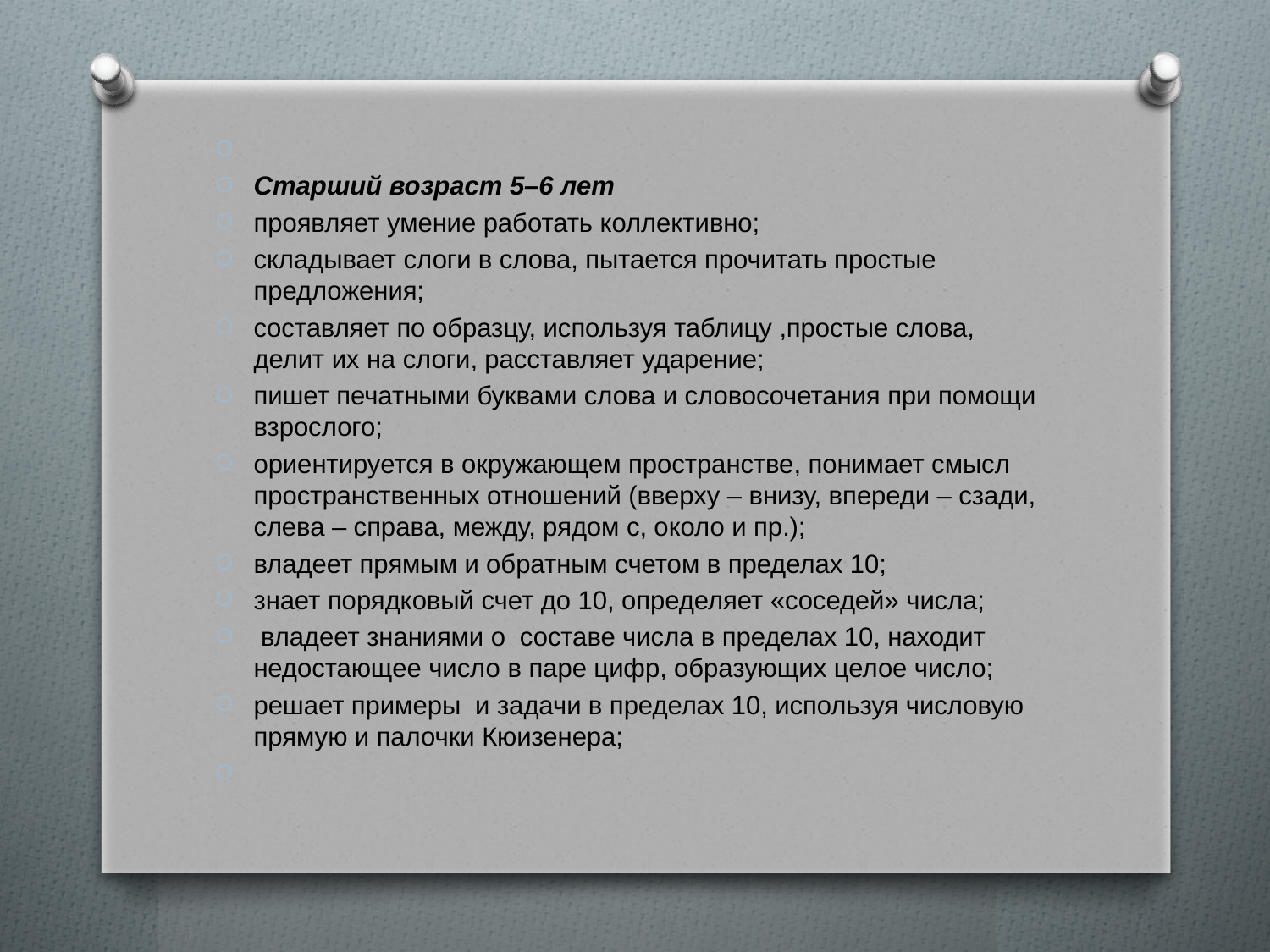

Старший возраст 5–6 лет
проявляет умение работать коллективно;
складывает слоги в слова, пытается прочитать простые предложения;
составляет по образцу, используя таблицу ,простые слова, делит их на слоги, расставляет ударение;
пишет печатными буквами слова и словосочетания при помощи взрослого;
ориентируется в окружающем пространстве, понимает смысл пространственных отношений (вверху – внизу, впереди – сзади, слева – справа, между, рядом с, около и пр.);
владеет прямым и обратным счетом в пределах 10;
знает порядковый счет до 10, определяет «соседей» числа;
 владеет знаниями о  составе числа в пределах 10, находит недостающее число в паре цифр, образующих целое число;
решает примеры  и задачи в пределах 10, используя числовую прямую и палочки Кюизенера;